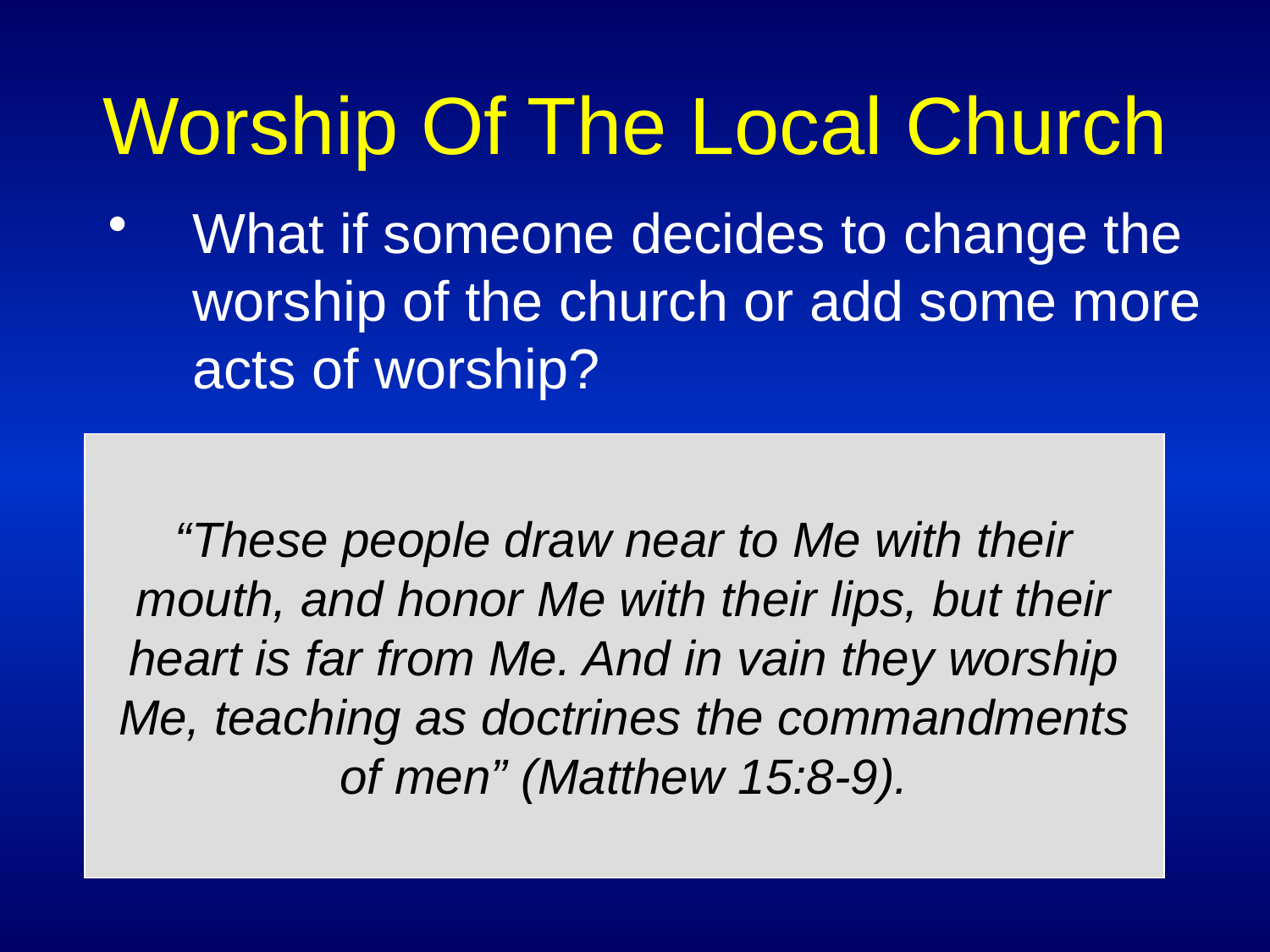

# Worship Of The Local Church
What if someone decides to change the worship of the church or add some more acts of worship?
“These people draw near to Me with their mouth, and honor Me with their lips, but their heart is far from Me. And in vain they worship Me, teaching as doctrines the commandments of men” (Matthew 15:8-9).